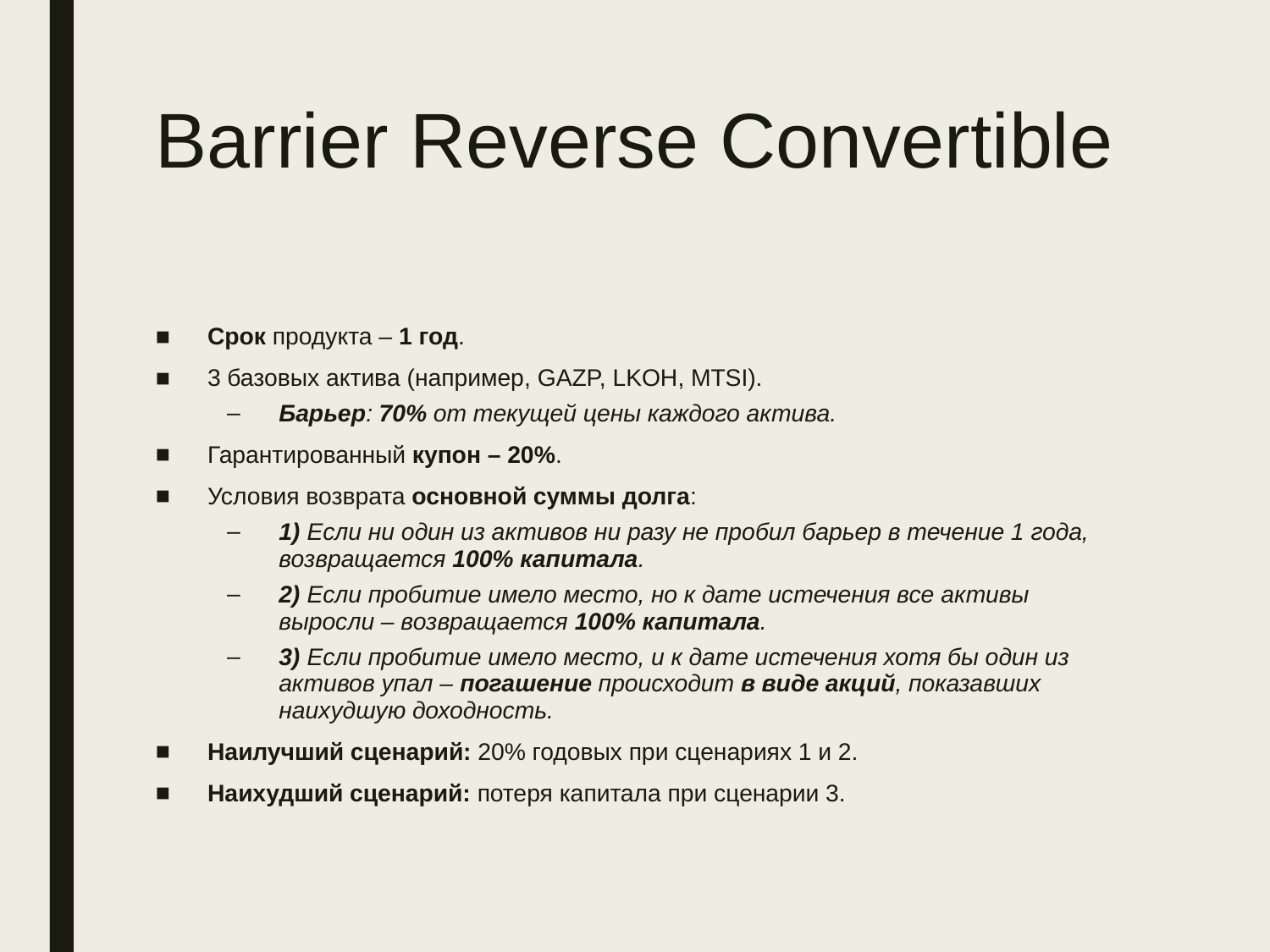

# Barrier Reverse Convertible
Срок продукта – 1 год.
3 базовых актива (например, GAZP, LKOH, MTSI).
Барьер: 70% от текущей цены каждого актива.
Гарантированный купон – 20%.
Условия возврата основной суммы долга:
1) Если ни один из активов ни разу не пробил барьер в течение 1 года, возвращается 100% капитала.
2) Если пробитие имело место, но к дате истечения все активы выросли – возвращается 100% капитала.
3) Если пробитие имело место, и к дате истечения хотя бы один из активов упал – погашение происходит в виде акций, показавших наихудшую доходность.
Наилучший сценарий: 20% годовых при сценариях 1 и 2.
Наихудший сценарий: потеря капитала при сценарии 3.